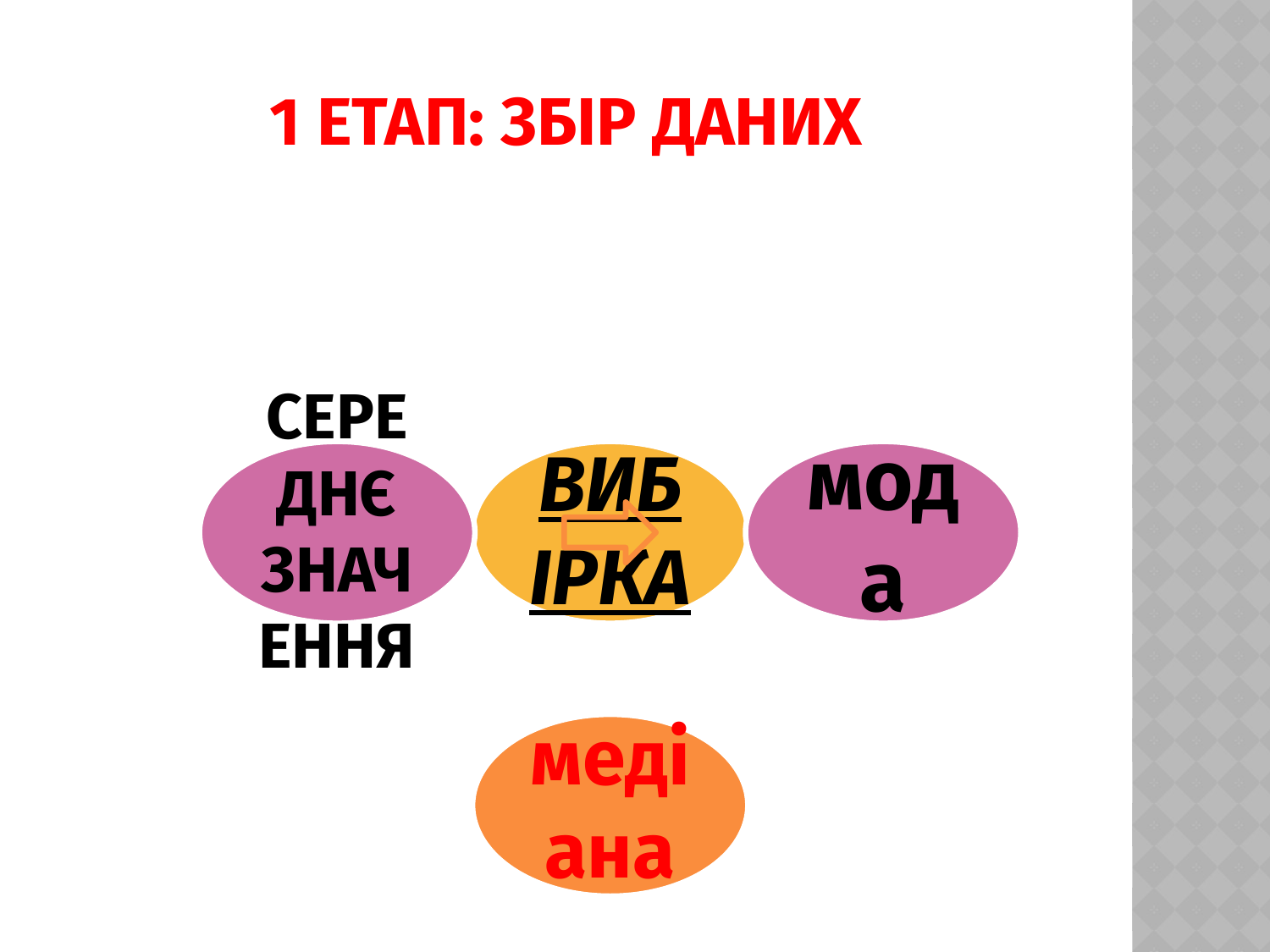

# 1 етап: збір даних
ВИБІРКА
СЕРЕДНЄ ЗНАЧЕННЯ
мода
медіана